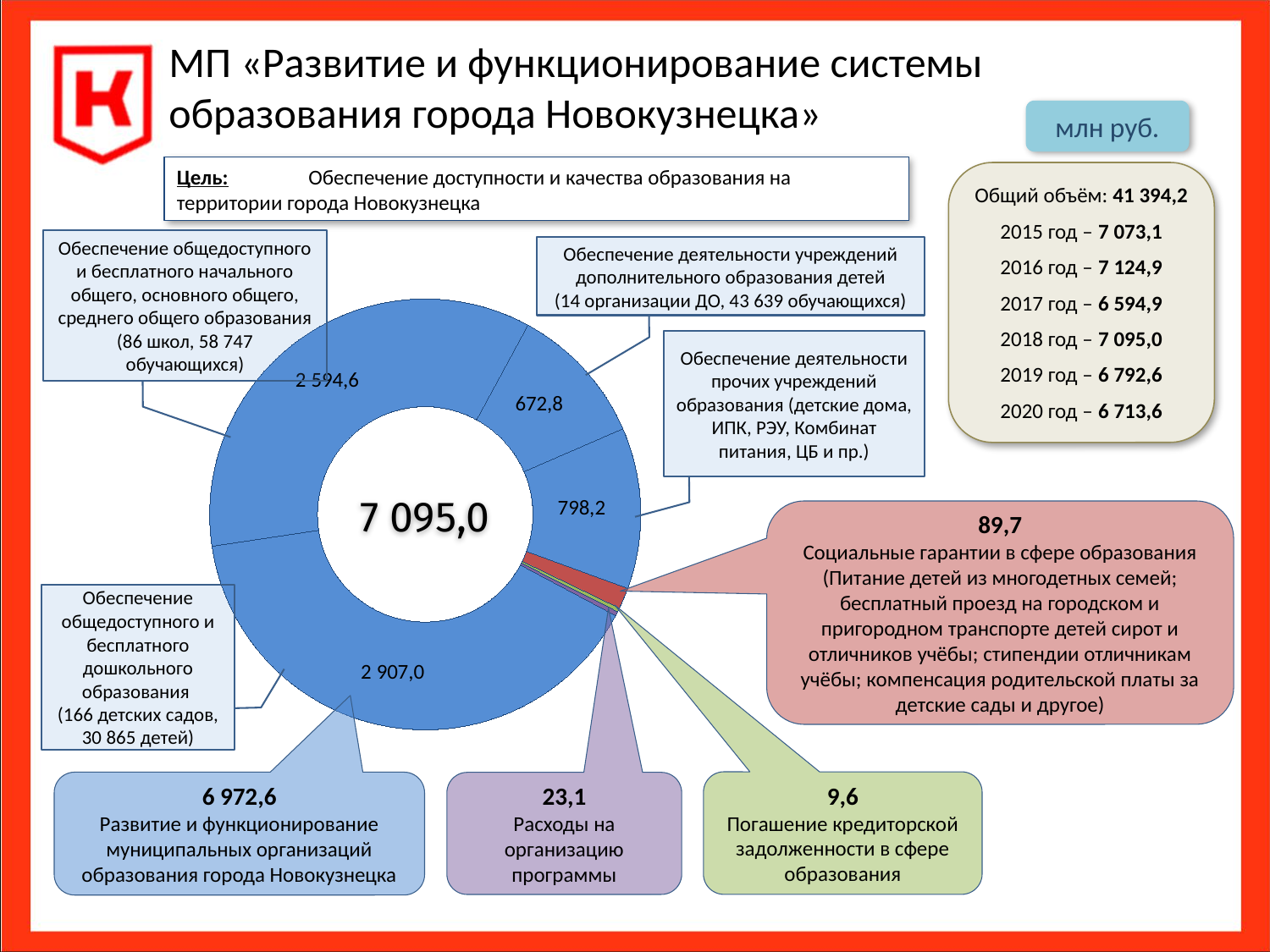

# МП «Развитие и функционирование системы образования города Новокузнецка»

млн руб.
Цель:	 Обеспечение доступности и качества образования на территории города Новокузнецка
Общий объём: 41 394,2
2015 год – 7 073,1
2016 год – 7 124,9
2017 год – 6 594,9
2018 год – 7 095,0
2019 год – 6 792,6
2020 год – 6 713,6
Обеспечение общедоступного и бесплатного начального общего, основного общего, среднего общего образования
(86 школ, 58 747 обучающихся)
Обеспечение деятельности учреждений дополнительного образования детей
(14 организации ДО, 43 639 обучающихся)

### Chart

| Category | 1091,9 |
|---|---|
| Основное мероприятие 1.1 "Обеспечение государственных гарантий реализации прав граждан на получение общедоступного и бесплатного дошкольного образования в дошкольных образовательных учреждениях " | 2628.6 |
| Основное мероприятие 1.2 "Обеспечение государственных гарантий реализации прав граждан на получение общедоступного и бесплатного начального общего, основного общего, среднего (полного) общего образования в общеобразовательных учреждениях» | 2326.0 |
| Основное мероприятие 1.4 "Обеспечение деятельности учреждений дополнительного образования детей" | 697.7 |
| Остальные мероприятия | 797.4 |
| Социальные гарантии в сфере образования | 104.3 |
| Финансовое оздоровление сферы управления образованием города Новокузнецка | 19.3 |
| Обеспечение деятельности Комитета образования и науки администрации города Новокузнецка по реализации муниципальной программы | 21.6 |
Обеспечение деятельности прочих учреждений образования (детские дома, ИПК, РЭУ, Комбинат питания, ЦБ и пр.)
7 095,0
89,7
Социальные гарантии в сфере образования (Питание детей из многодетных семей; бесплатный проезд на городском и пригородном транспорте детей сирот и отличников учёбы; стипендии отличникам учёбы; компенсация родительской платы за детские сады и другое)
Обеспечение общедоступного и бесплатного дошкольного образования
(166 детских садов, 30 865 детей)
9,6
Погашение кредиторской задолженности в сфере образования
6 972,6
Развитие и функционирование муниципальных организаций образования города Новокузнецка
23,1
Расходы на организацию программы
24